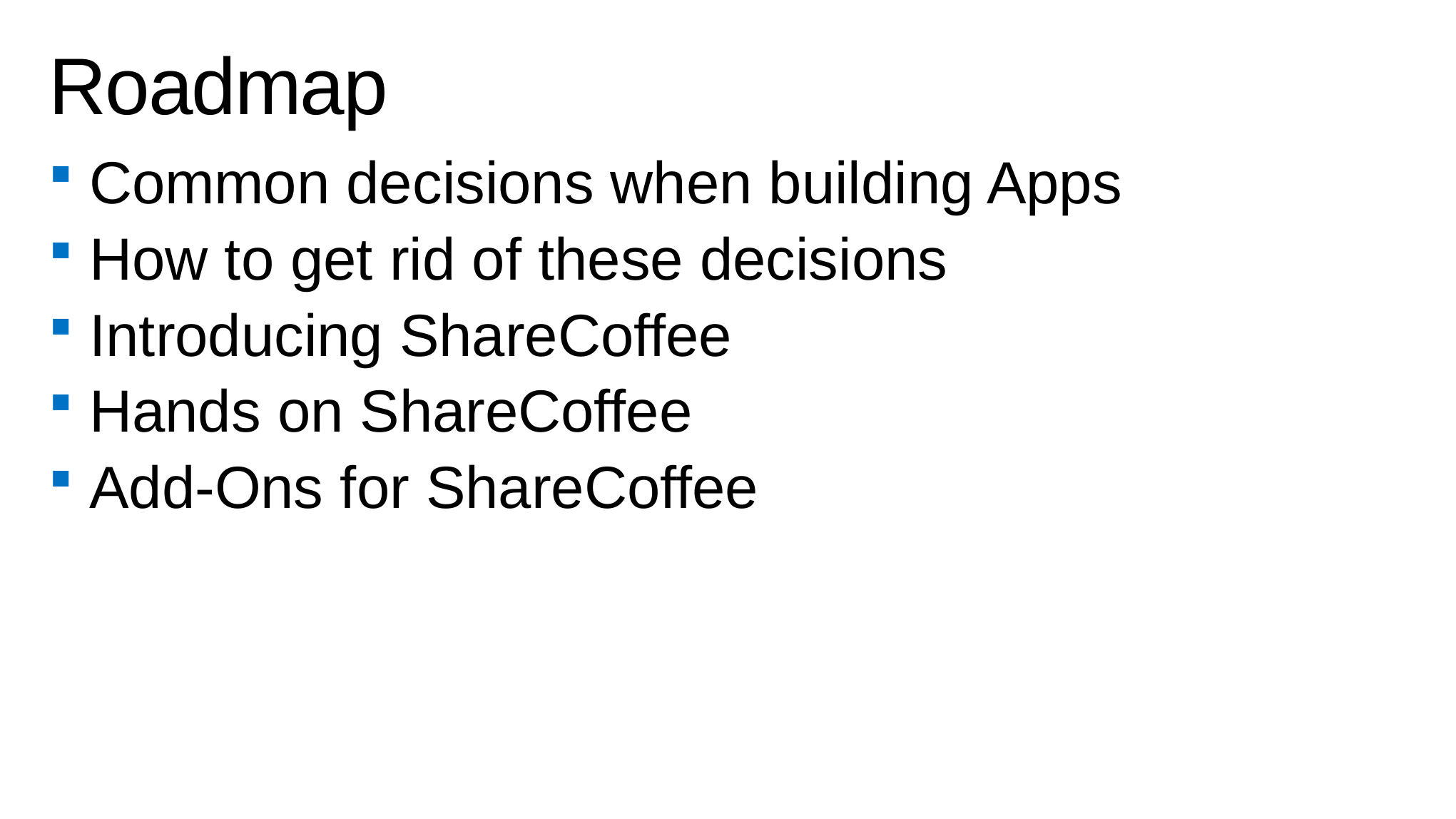

# Roadmap
Common decisions when building Apps
How to get rid of these decisions
Introducing ShareCoffee
Hands on ShareCoffee
Add-Ons for ShareCoffee